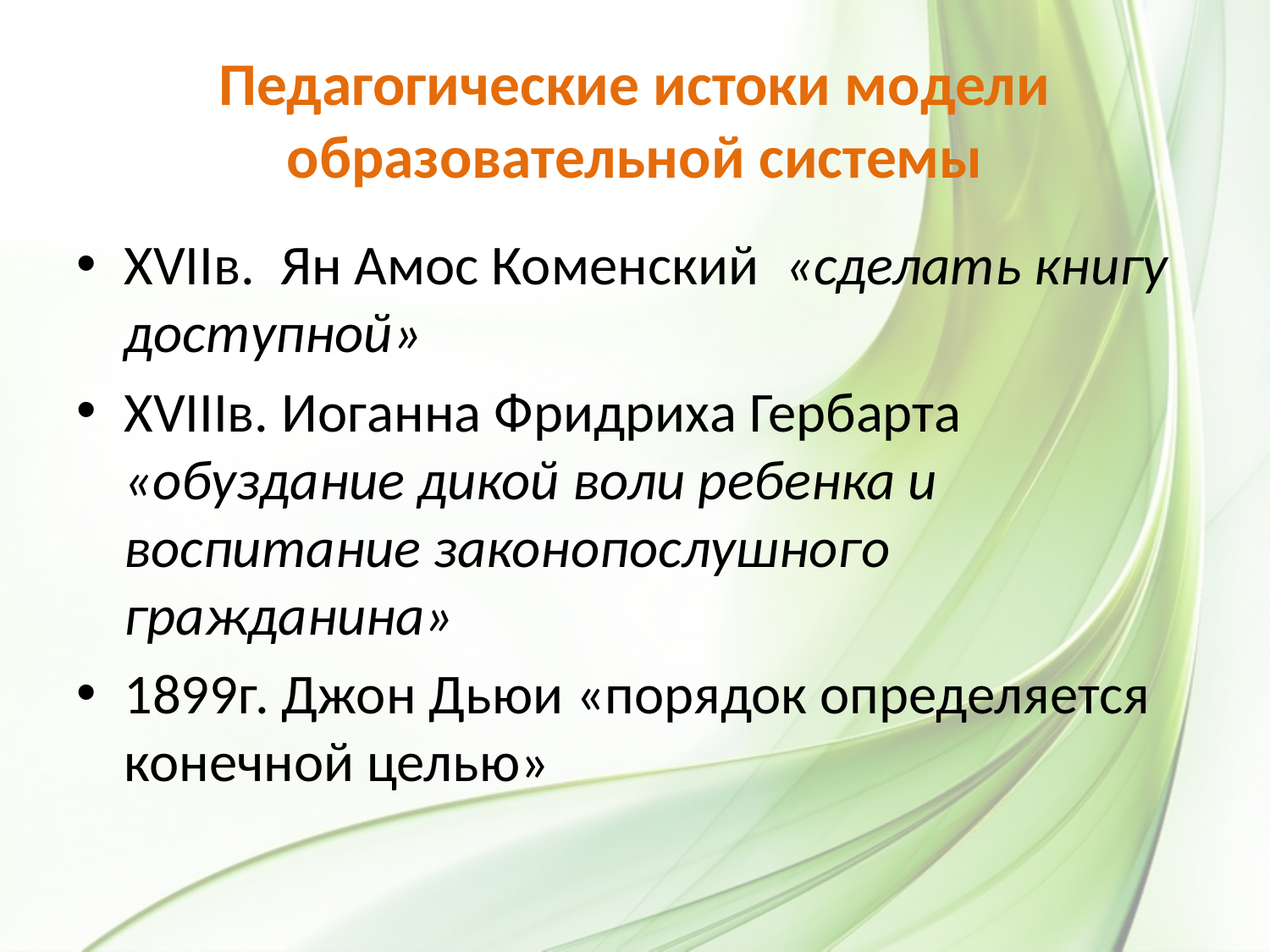

# Педагогические истоки модели образовательной системы
XVIIв.  Ян Амос Коменский  «сделать книгу доступной»
XVIIIв. Иоганна Фридриха Гербарта «обуздание дикой воли ребенка и воспитание законопослушного гражданина»
1899г. Джон Дьюи «порядок определяется конечной целью»